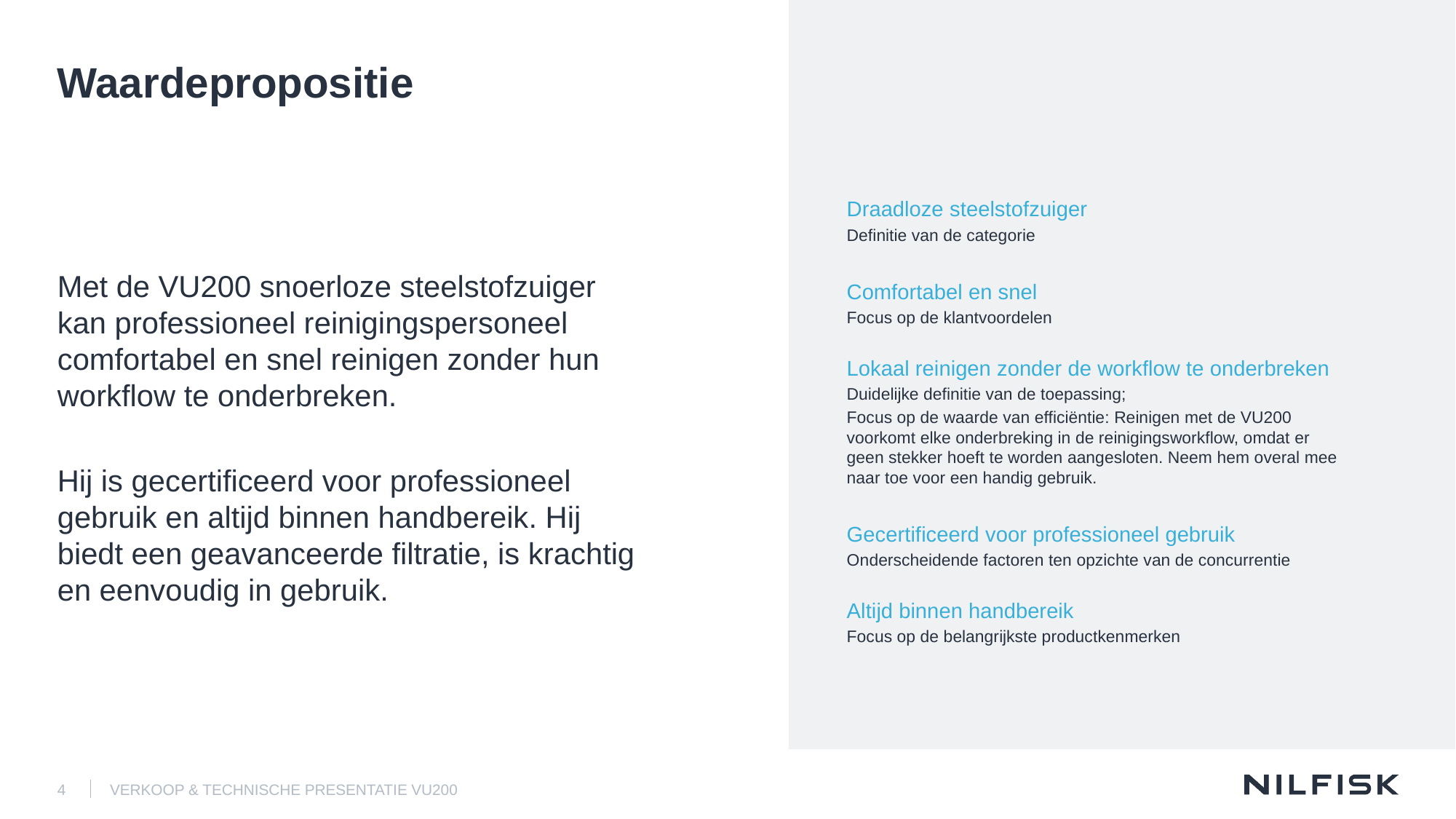

# Waardepropositie

Draadloze steelstofzuiger
Definitie van de categorie

Comfortabel en snel
Focus op de klantvoordelen

Lokaal reinigen zonder de workflow te onderbreken
Duidelijke definitie van de toepassing;
Focus op de waarde van efficiëntie: Reinigen met de VU200 voorkomt elke onderbreking in de reinigingsworkflow, omdat er geen stekker hoeft te worden aangesloten. Neem hem overal mee naar toe voor een handig gebruik.

Gecertificeerd voor professioneel gebruik
Onderscheidende factoren ten opzichte van de concurrentie

Altijd binnen handbereik
Focus op de belangrijkste productkenmerken
Met de VU200 snoerloze steelstofzuiger kan professioneel reinigingspersoneel comfortabel en snel reinigen zonder hun workflow te onderbreken.

Hij is gecertificeerd voor professioneel gebruik en altijd binnen handbereik. Hij biedt een geavanceerde filtratie, is krachtig en eenvoudig in gebruik.
4
VERKOOP & TECHNISCHE PRESENTATIE VU200